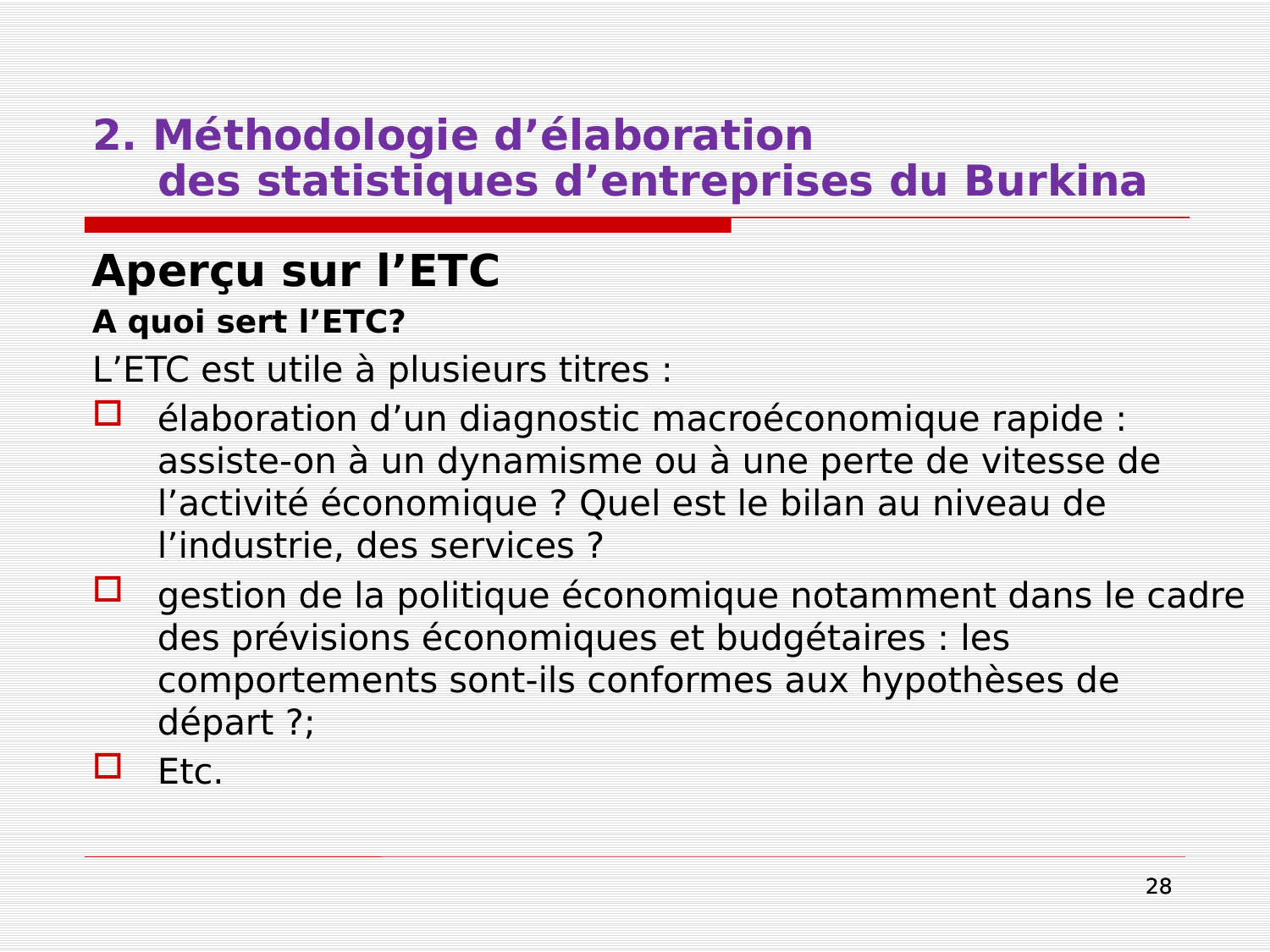

# 2. Méthodologie d’élaboration des statistiques d’entreprises du Burkina
Aperçu sur l’ETC
A quoi sert l’ETC?
L’ETC est utile à plusieurs titres :
élaboration d’un diagnostic macroéconomique rapide : assiste-on à un dynamisme ou à une perte de vitesse de l’activité économique ? Quel est le bilan au niveau de l’industrie, des services ?
gestion de la politique économique notamment dans le cadre des prévisions économiques et budgétaires : les comportements sont-ils conformes aux hypothèses de départ ?;
Etc.

28
28